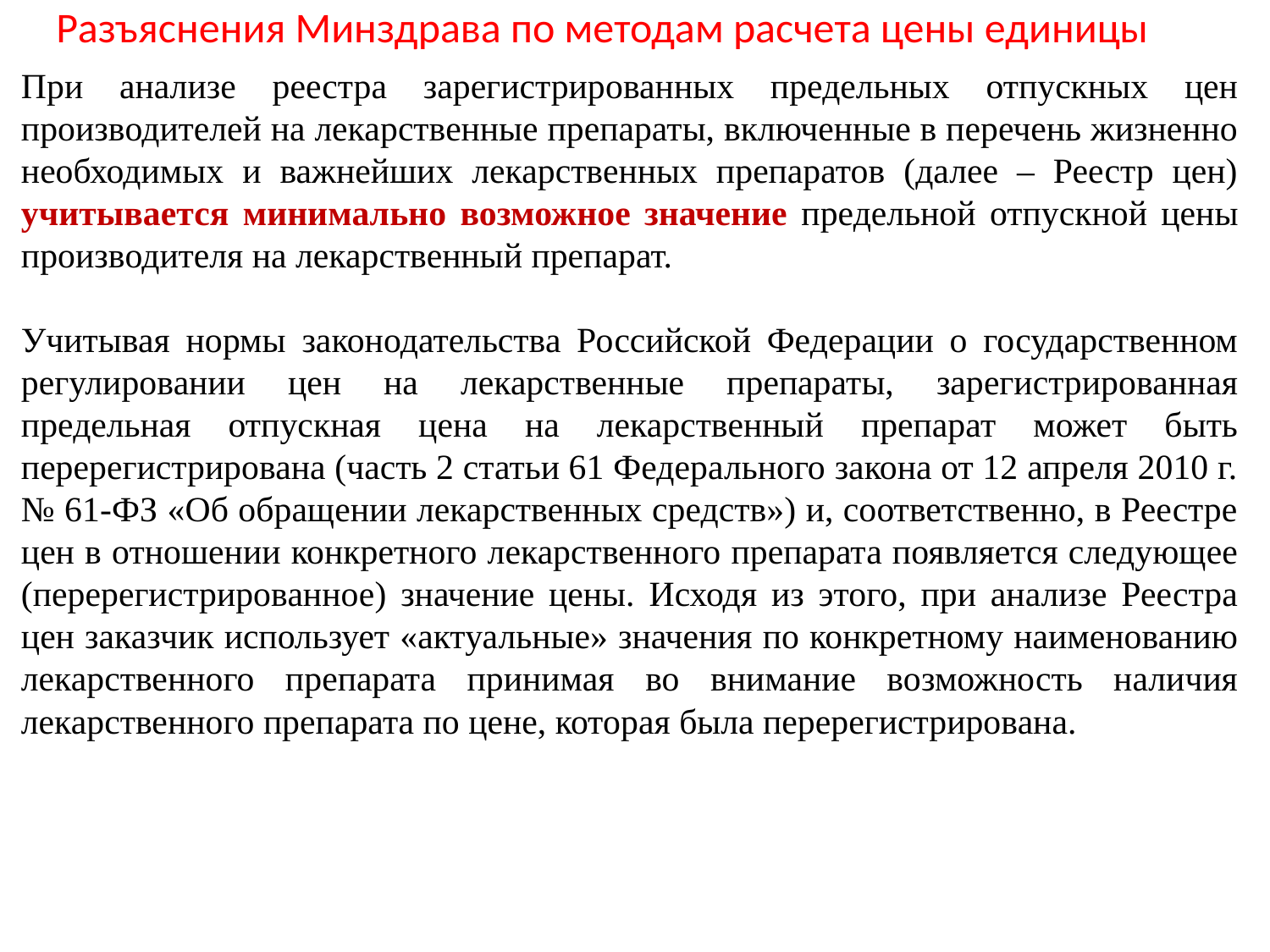

# Разъяснения Минздрава по методам расчета цены единицы
При анализе реестра зарегистрированных предельных отпускных цен производителей на лекарственные препараты, включенные в перечень жизненно необходимых и важнейших лекарственных препаратов (далее – Реестр цен) учитывается минимально возможное значение предельной отпускной цены производителя на лекарственный препарат.

Учитывая нормы законодательства Российской Федерации о государственном регулировании цен на лекарственные препараты, зарегистрированная предельная отпускная цена на лекарственный препарат может быть перерегистрирована (часть 2 статьи 61 Федерального закона от 12 апреля 2010 г. № 61-ФЗ «Об обращении лекарственных средств») и, соответственно, в Реестре цен в отношении конкретного лекарственного препарата появляется следующее (перерегистрированное) значение цены. Исходя из этого, при анализе Реестра цен заказчик использует «актуальные» значения по конкретному наименованию лекарственного препарата принимая во внимание возможность наличия лекарственного препарата по цене, которая была перерегистрирована.